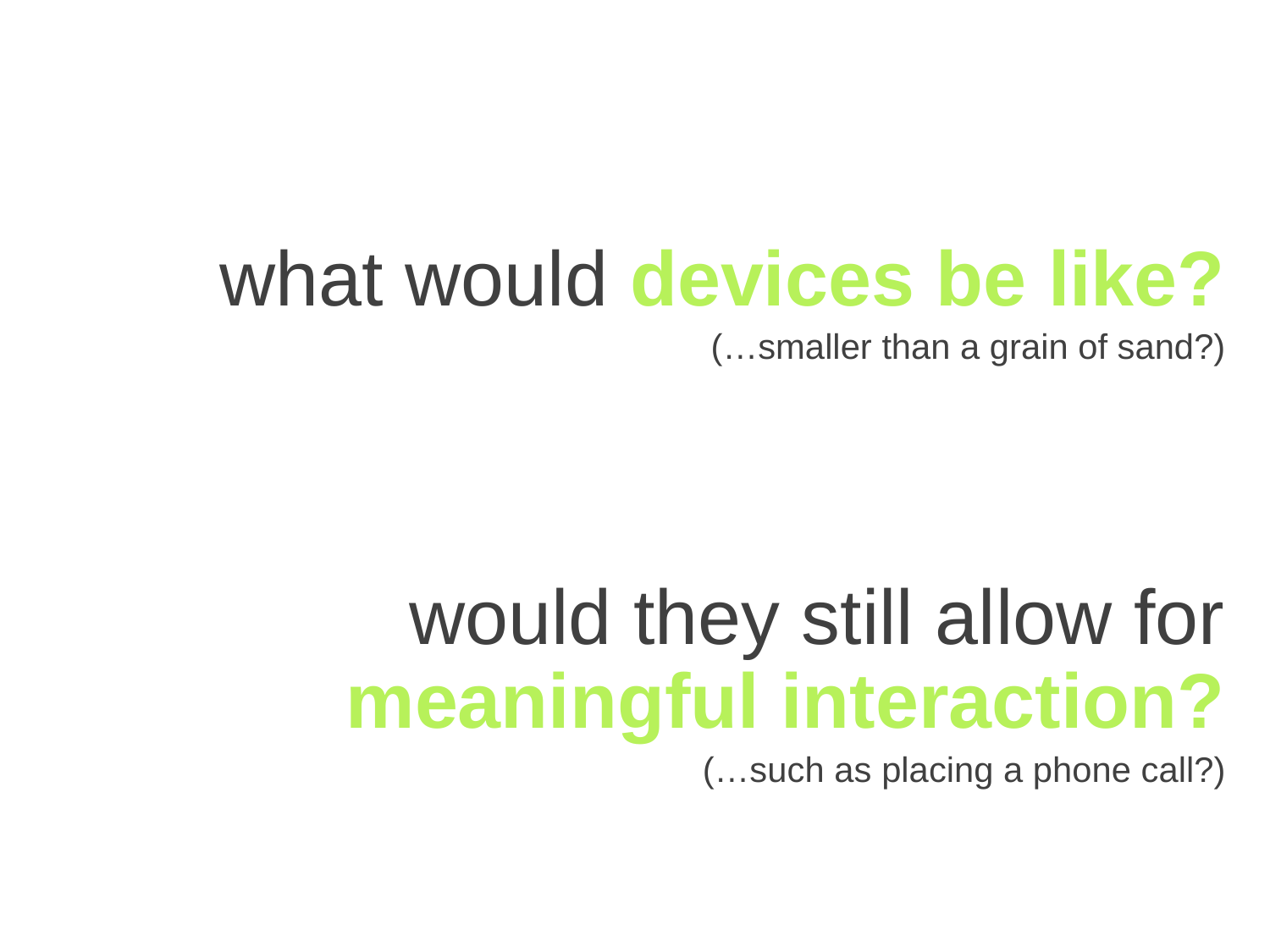

what would devices be like?
(…smaller than a grain of sand?)
would they still allow for
meaningful interaction?
(…such as placing a phone call?)